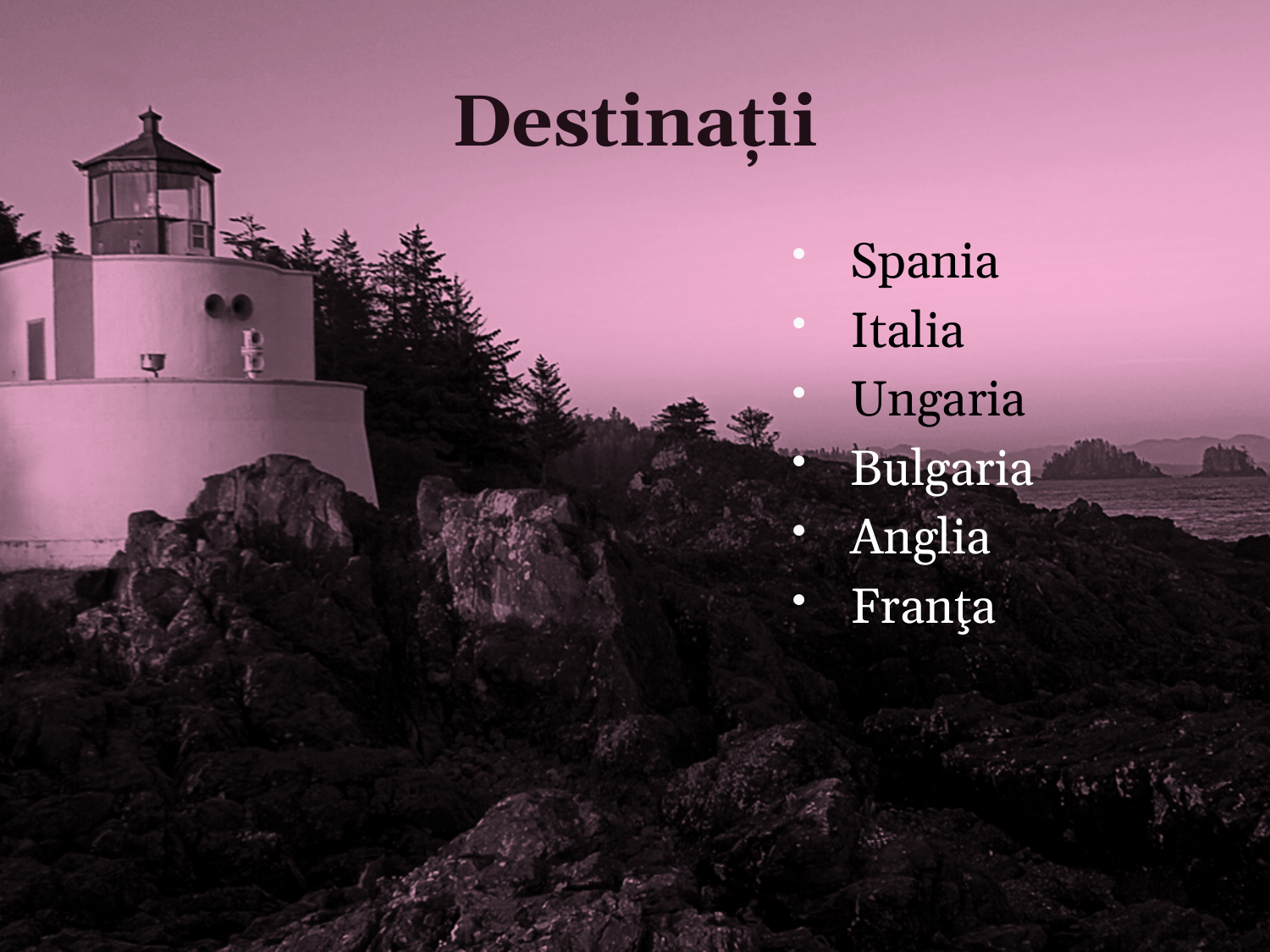

# Destinații
Spania
Italia
Ungaria
Bulgaria
Anglia
Franţa